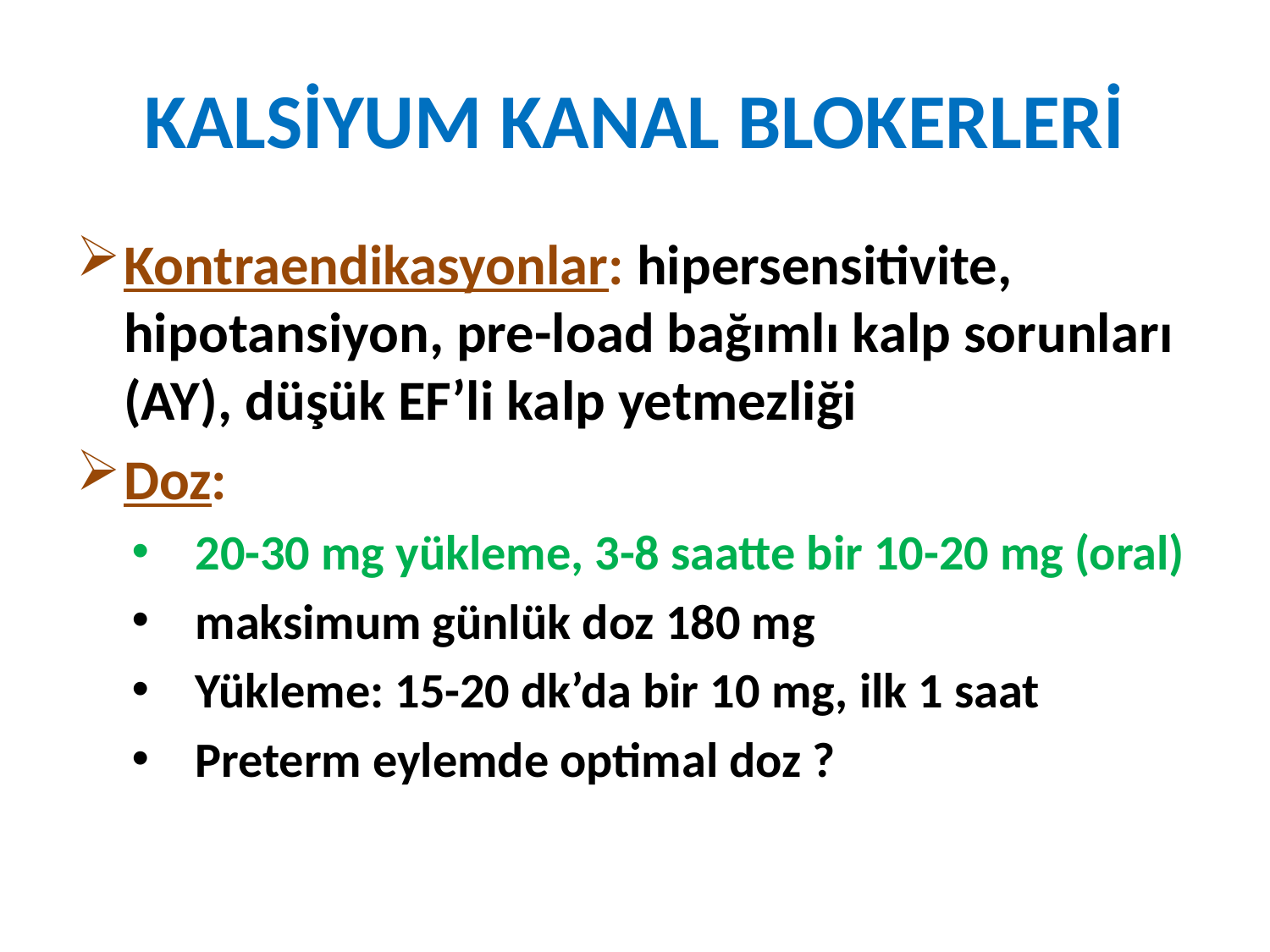

# KALSİYUM KANAL BLOKERLERİ
Kontraendikasyonlar: hipersensitivite, hipotansiyon, pre-load bağımlı kalp sorunları (AY), düşük EF’li kalp yetmezliği
Doz:
20-30 mg yükleme, 3-8 saatte bir 10-20 mg (oral)
maksimum günlük doz 180 mg
Yükleme: 15-20 dk’da bir 10 mg, ilk 1 saat
Preterm eylemde optimal doz ?